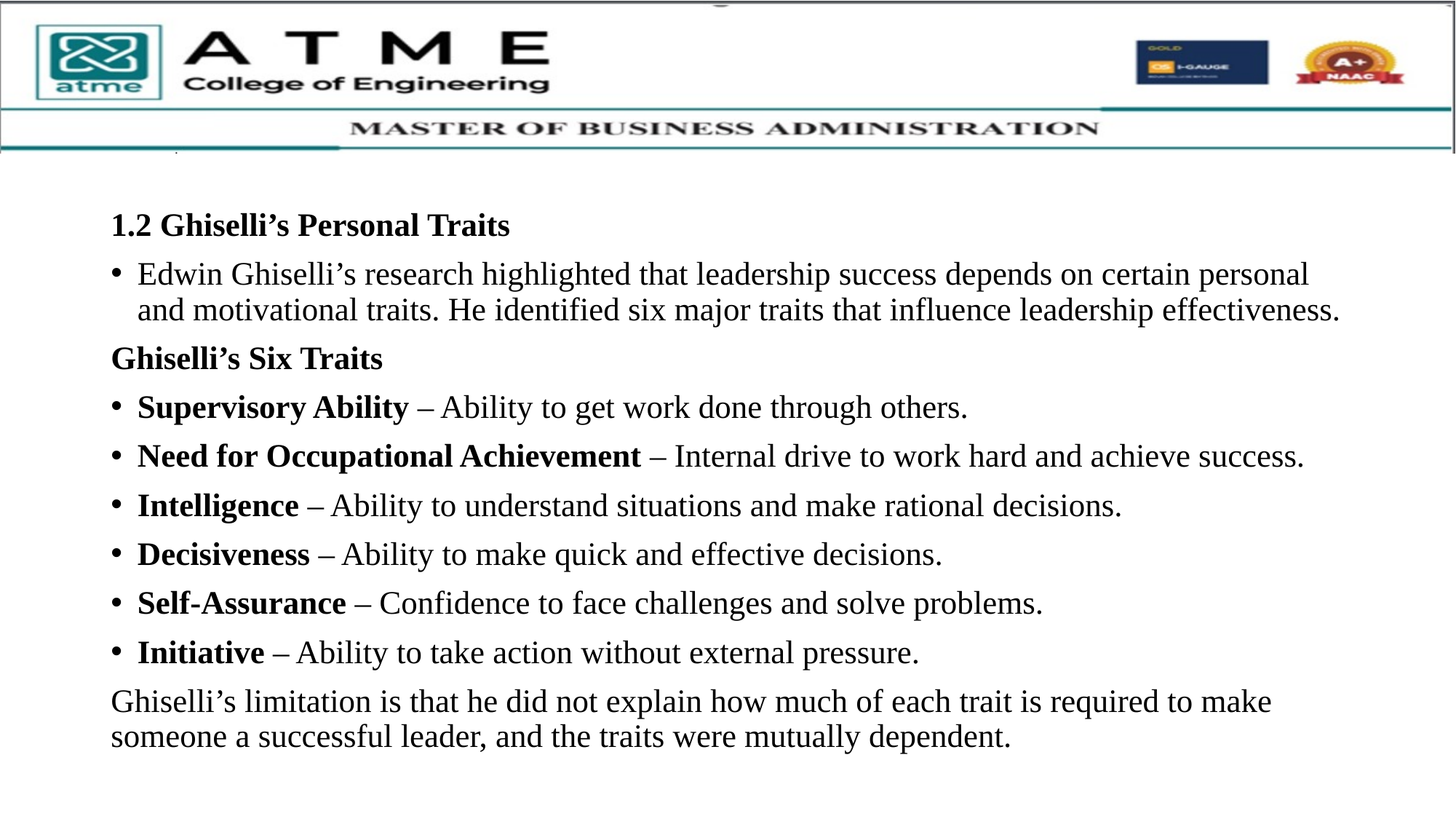

1.2 Ghiselli’s Personal Traits
Edwin Ghiselli’s research highlighted that leadership success depends on certain personal and motivational traits. He identified six major traits that influence leadership effectiveness.
Ghiselli’s Six Traits
Supervisory Ability – Ability to get work done through others.
Need for Occupational Achievement – Internal drive to work hard and achieve success.
Intelligence – Ability to understand situations and make rational decisions.
Decisiveness – Ability to make quick and effective decisions.
Self-Assurance – Confidence to face challenges and solve problems.
Initiative – Ability to take action without external pressure.
Ghiselli’s limitation is that he did not explain how much of each trait is required to make someone a successful leader, and the traits were mutually dependent.